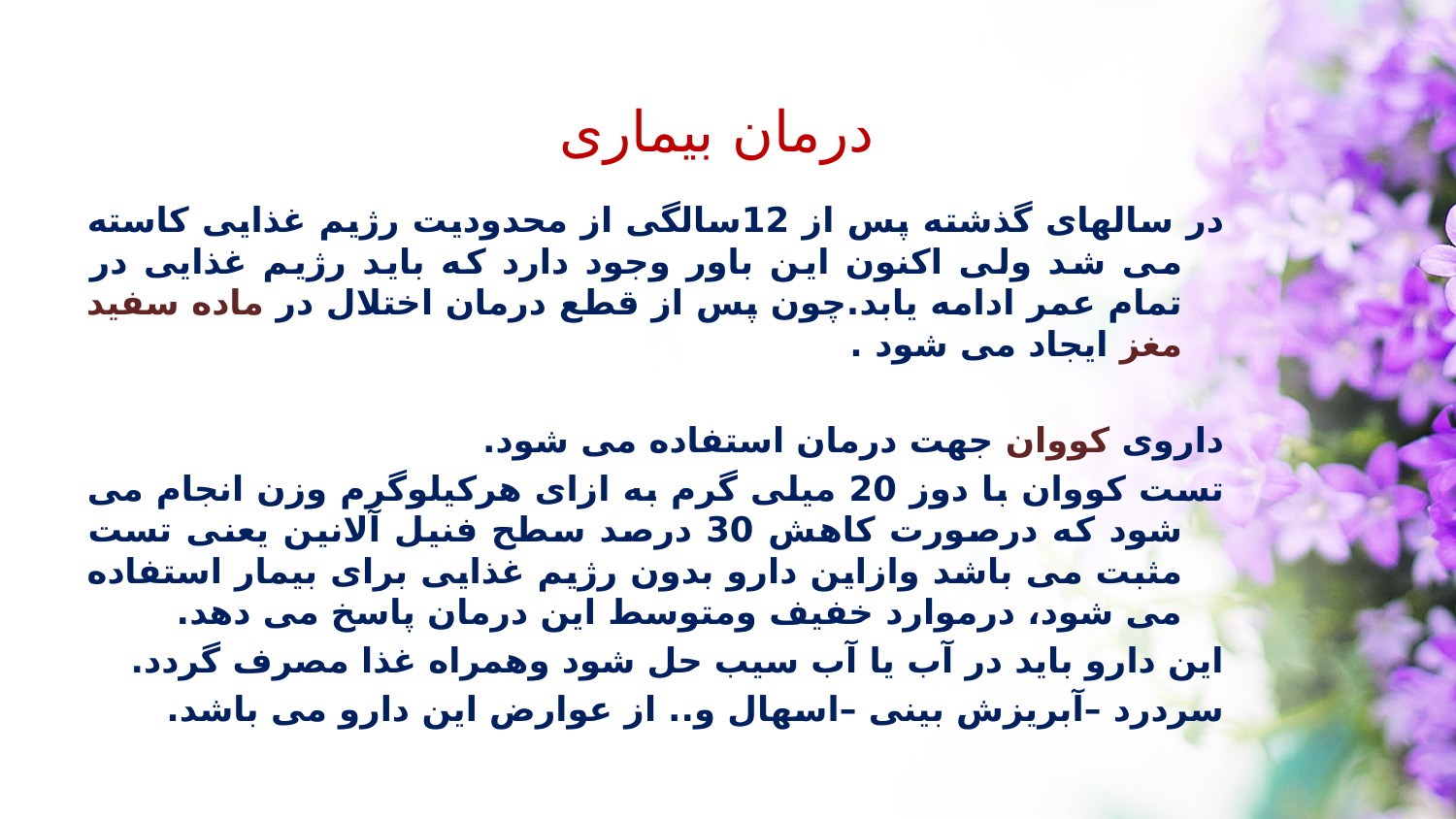

درمان بیماری
در سالهای گذشته پس از 12سالگی از محدودیت رژیم غذایی کاسته می شد ولی اکنون این باور وجود دارد که باید رژیم غذایی در تمام عمر ادامه یابد.چون پس از قطع درمان اختلال در ماده سفید مغز ایجاد می شود .

داروی کووان جهت درمان استفاده می شود.
تست کووان با دوز 20 میلی گرم به ازای هرکیلوگرم وزن انجام می شود که درصورت کاهش 30 درصد سطح فنیل آلانین یعنی تست مثبت می باشد وازاین دارو بدون رژیم غذایی برای بیمار استفاده می شود، درموارد خفیف ومتوسط این درمان پاسخ می دهد.
این دارو باید در آب یا آب سیب حل شود وهمراه غذا مصرف گردد.
سردرد –آبریزش بینی –اسهال و.. از عوارض این دارو می باشد.